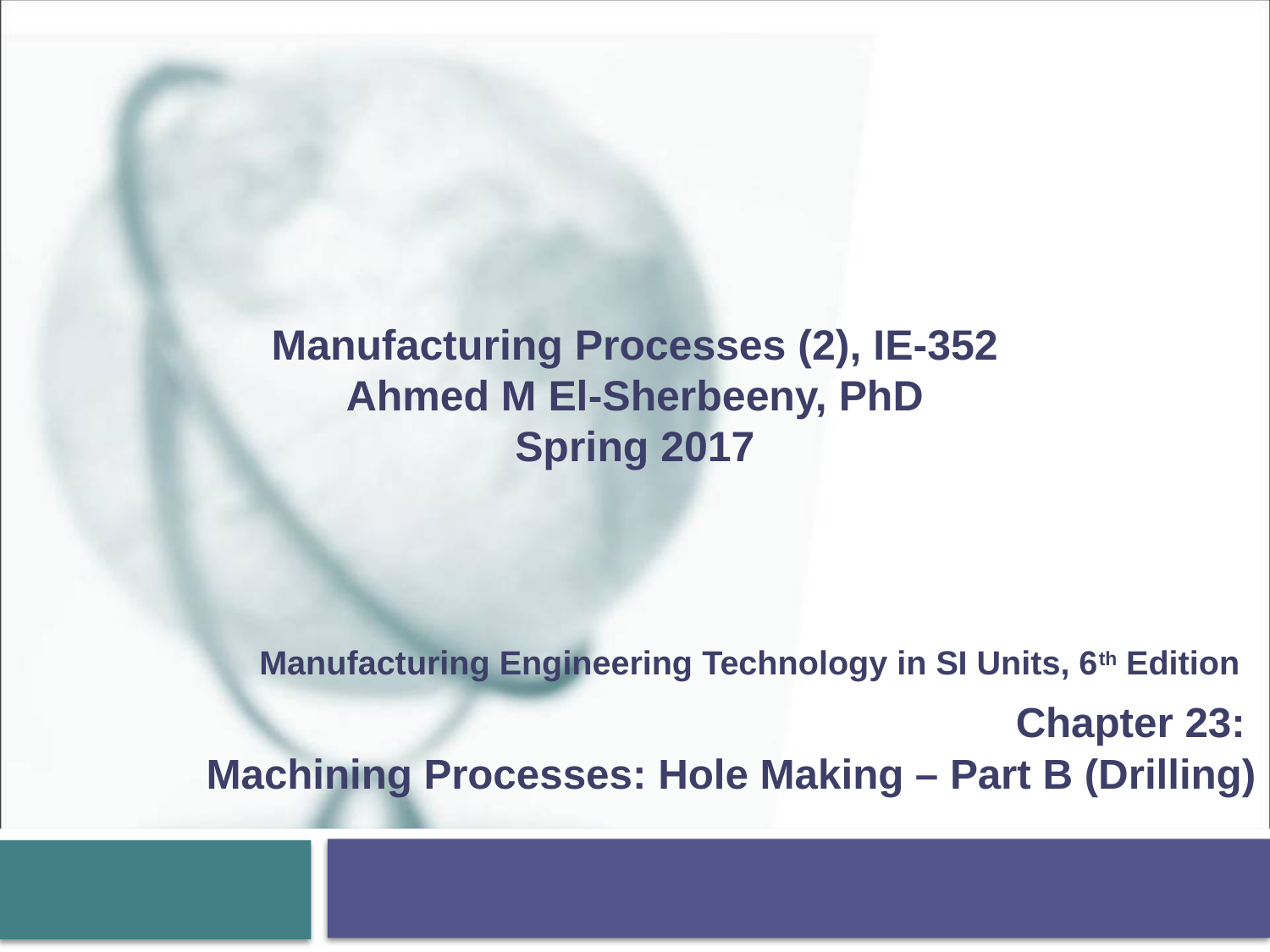

Manufacturing Processes (2), IE-352
Ahmed M El-Sherbeeny, PhD
Spring 2017
# Manufacturing Engineering Technology in SI Units, 6th Edition Chapter 23: Machining Processes: Hole Making – Part B (Drilling)